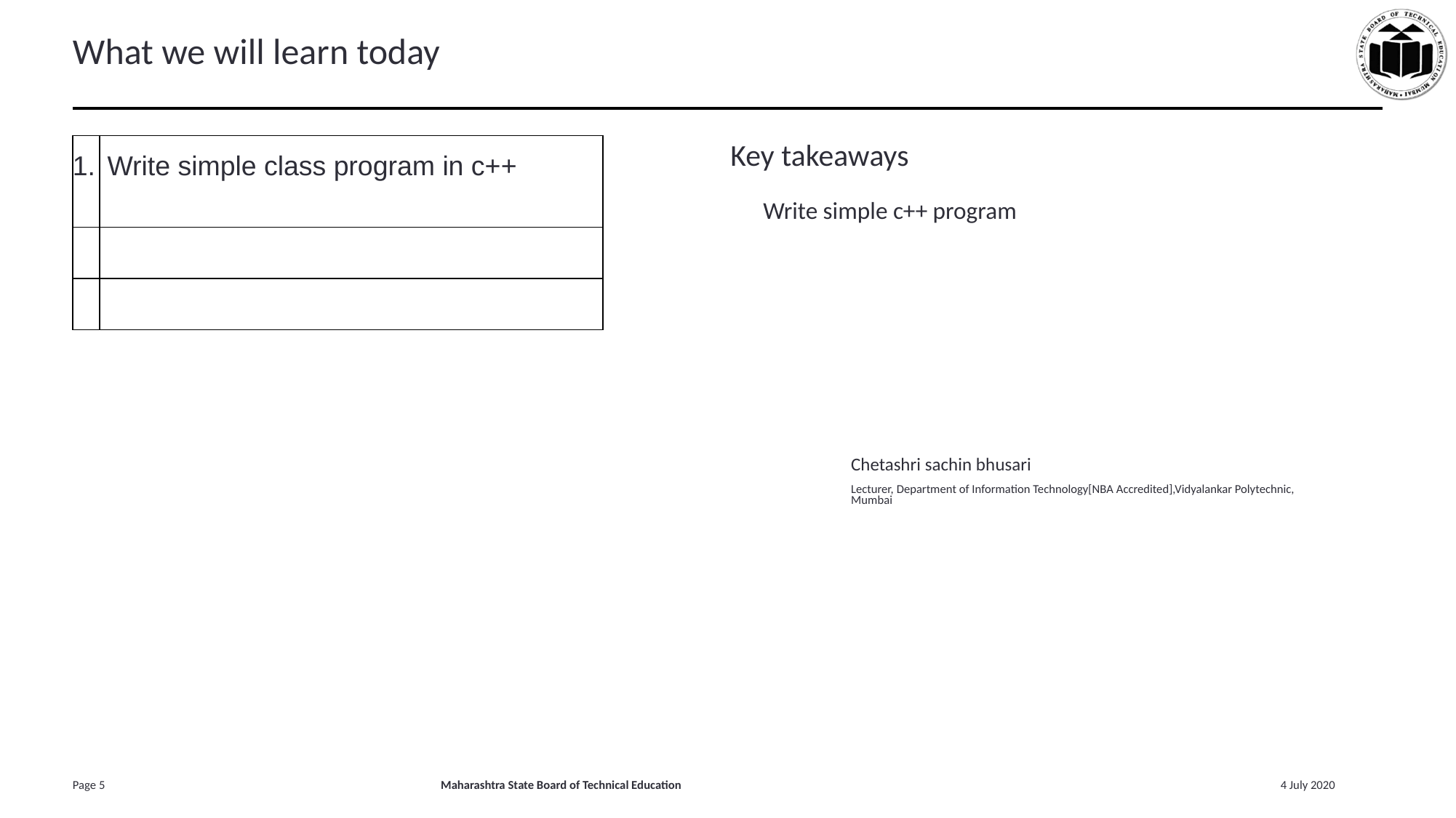

# What we will learn today
Key takeaways
| 1. | Write simple class program in c++ |
| --- | --- |
|  |  |
|  |  |
 Write simple c++ program
Chetashri sachin bhusari
Lecturer, Department of Information Technology[NBA Accredited],Vidyalankar Polytechnic,             Mumbai